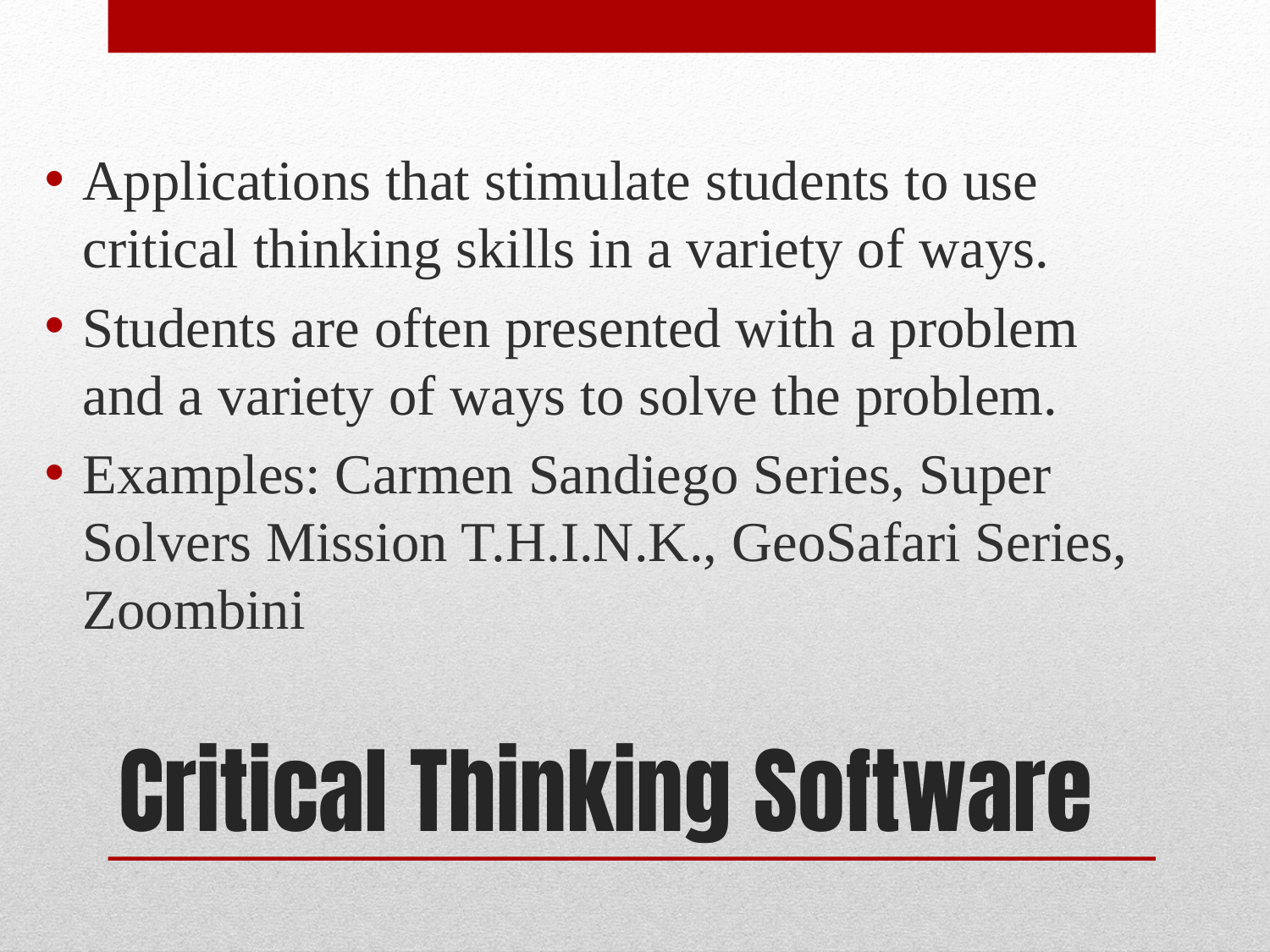

Applications that stimulate students to use critical thinking skills in a variety of ways.
Students are often presented with a problem and a variety of ways to solve the problem.
Examples: Carmen Sandiego Series, Super Solvers Mission T.H.I.N.K., GeoSafari Series, Zoombini

# Critical Thinking Software